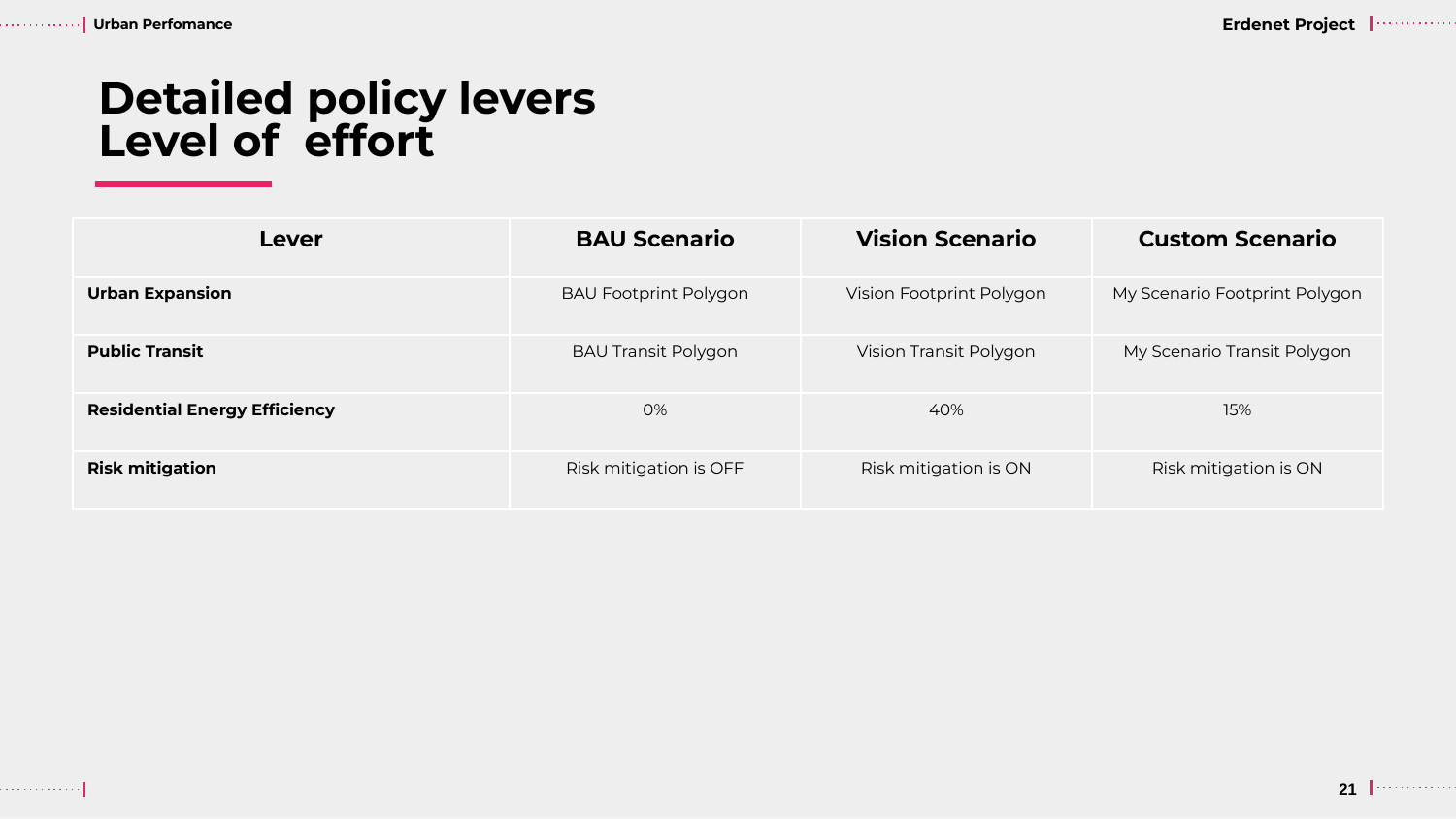

Erdenet Project
Detailed policy levers
Level of  effort
| Lever | BAU Scenario | Vision Scenario | Custom Scenario |
| --- | --- | --- | --- |
| Urban Expansion | BAU Footprint Polygon | Vision Footprint Polygon | My Scenario Footprint Polygon |
| Public Transit | BAU Transit Polygon | Vision Transit Polygon | My Scenario Transit Polygon |
| Residential Energy Efficiency | 0% | 40% | 15% |
| Risk mitigation | Risk mitigation is OFF | Risk mitigation is ON | Risk mitigation is ON |